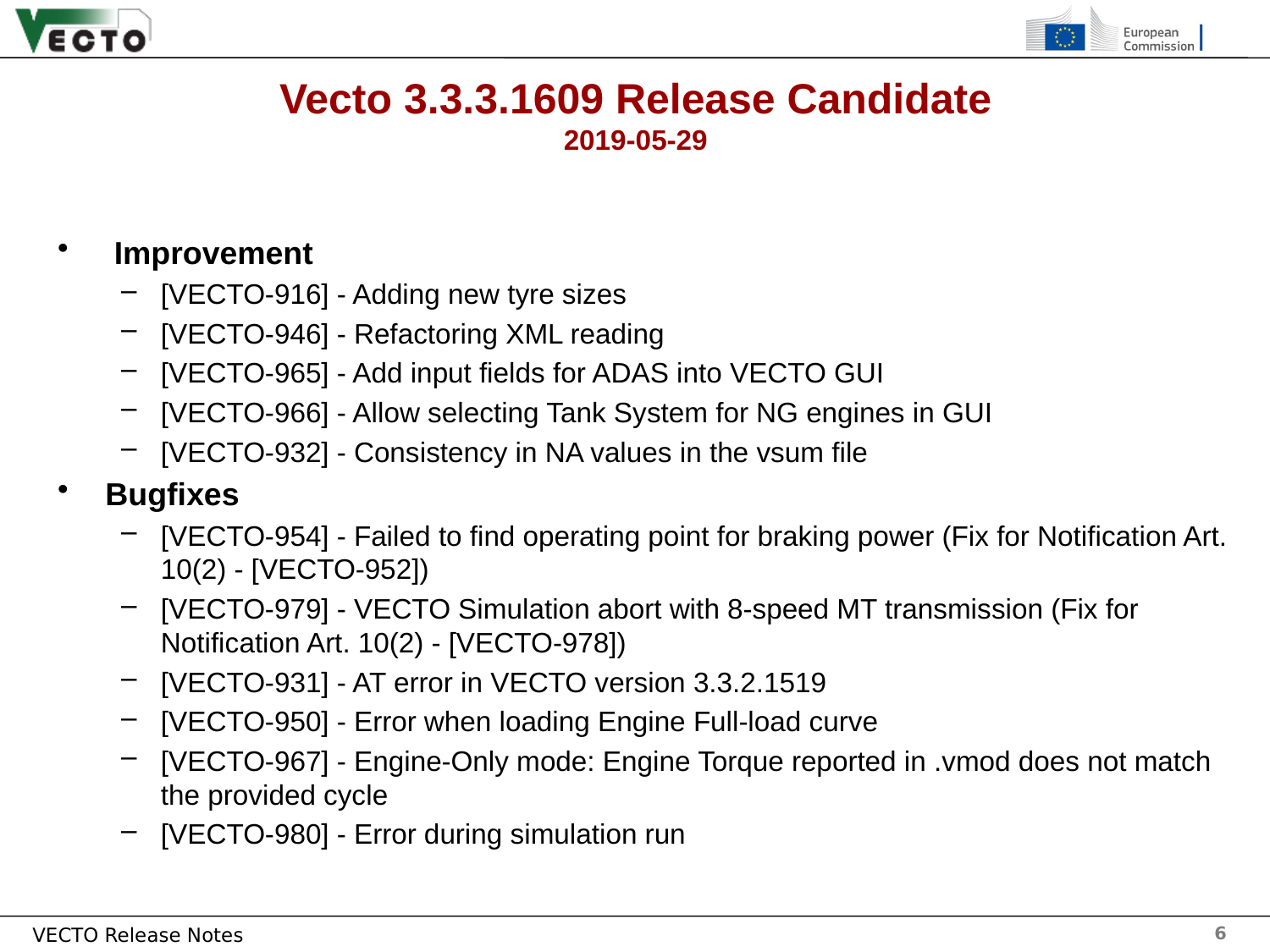

# Vecto 3.3.3.1609 Release Candidate 2019-05-29
 Improvement
[VECTO-916] - Adding new tyre sizes
[VECTO-946] - Refactoring XML reading
[VECTO-965] - Add input fields for ADAS into VECTO GUI
[VECTO-966] - Allow selecting Tank System for NG engines in GUI
[VECTO-932] - Consistency in NA values in the vsum file
Bugfixes
[VECTO-954] - Failed to find operating point for braking power (Fix for Notification Art. 10(2) - [VECTO-952])
[VECTO-979] - VECTO Simulation abort with 8-speed MT transmission (Fix for Notification Art. 10(2) - [VECTO-978])
[VECTO-931] - AT error in VECTO version 3.3.2.1519
[VECTO-950] - Error when loading Engine Full-load curve
[VECTO-967] - Engine-Only mode: Engine Torque reported in .vmod does not match the provided cycle
[VECTO-980] - Error during simulation run